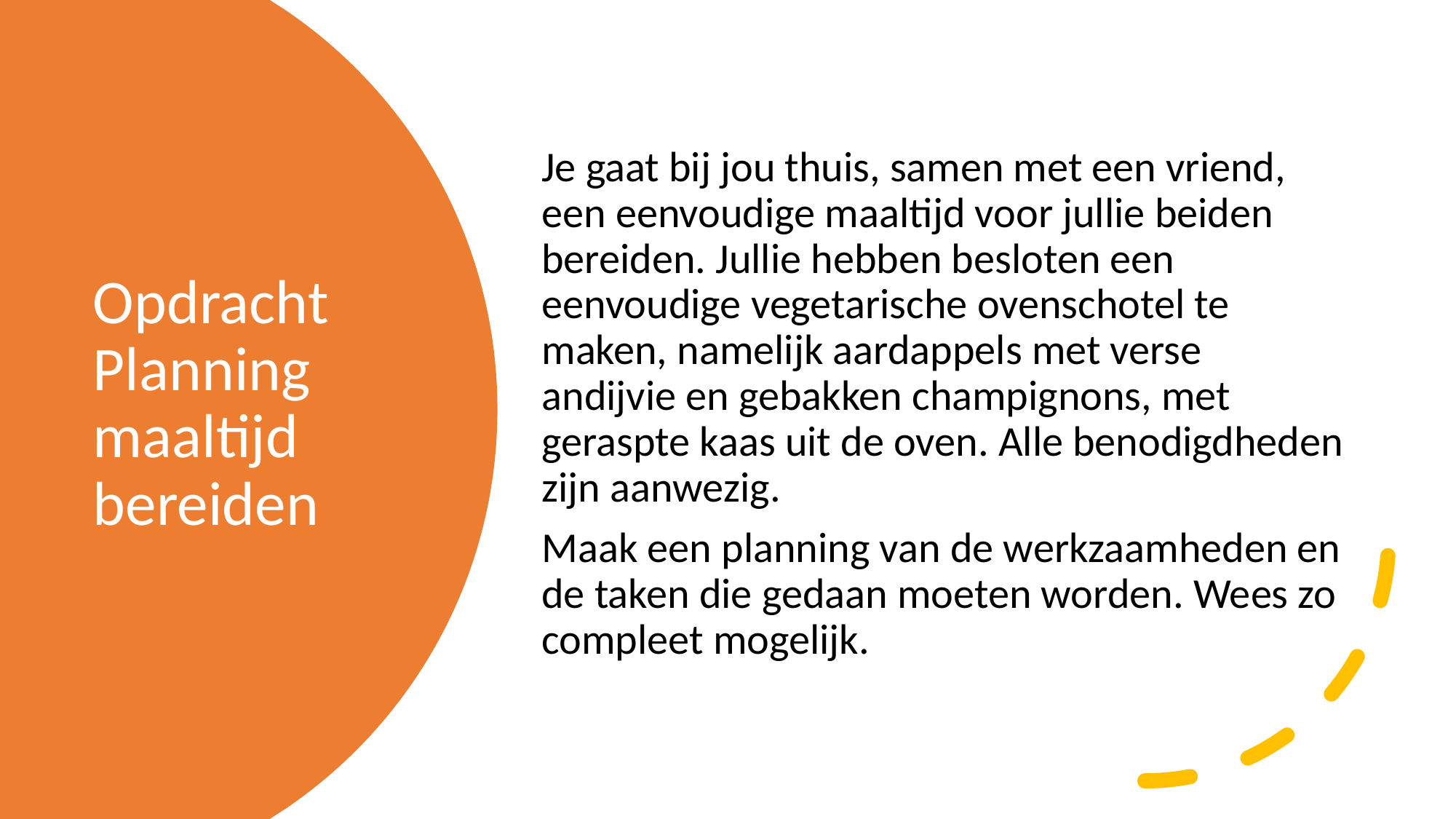

Je gaat bij jou thuis, samen met een vriend, een eenvoudige maaltijd voor jullie beiden bereiden. Jullie hebben besloten een eenvoudige vegetarische ovenschotel te maken, namelijk aardappels met verse andijvie en gebakken champignons, met geraspte kaas uit de oven. Alle benodigdheden zijn aanwezig.
Maak een planning van de werkzaamheden en de taken die gedaan moeten worden. Wees zo compleet mogelijk.
# Opdracht Planning maaltijd bereiden